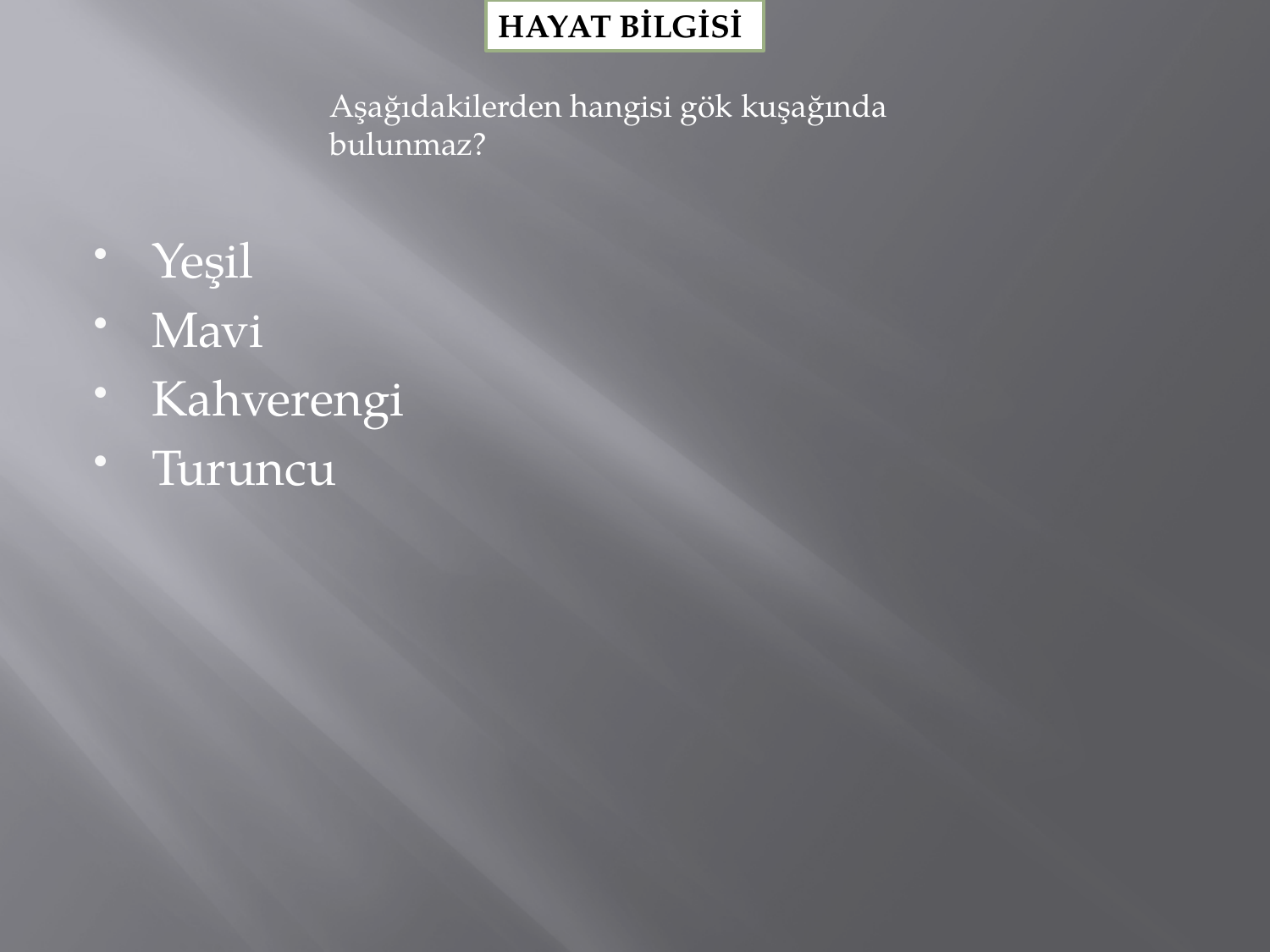

HAYAT BİLGİSİ
Aşağıdakilerden hangisi gök kuşağında bulunmaz?
Yeşil
Mavi
Kahverengi
Turuncu